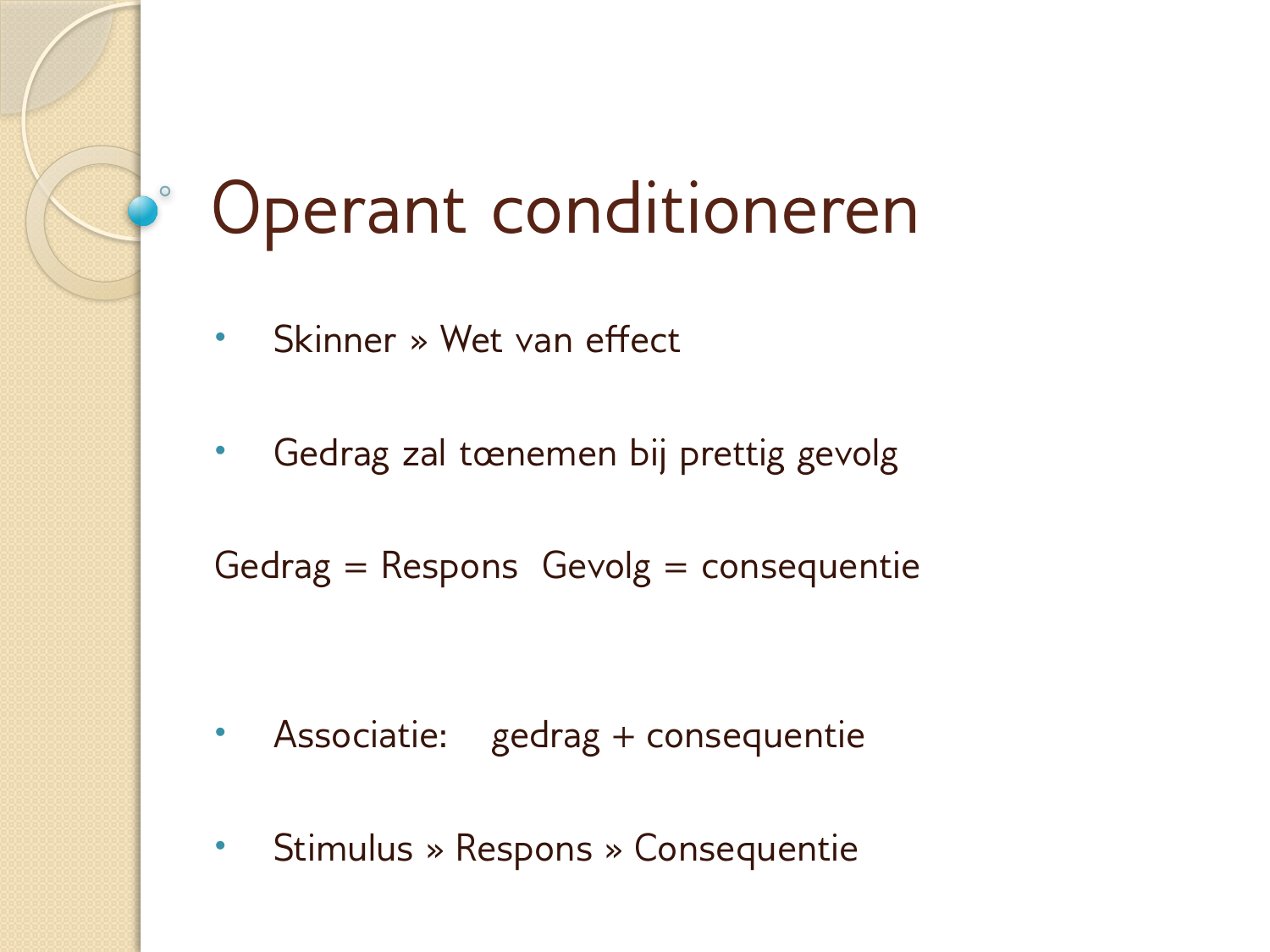

# Operant conditioneren

Skinner » Wet van effect

Gedrag zal toenemen bij prettig gevolg

	Gedrag = Respons	Gevolg = consequentie

Associatie: 	gedrag + consequentie

Stimulus » Respons » Consequentie